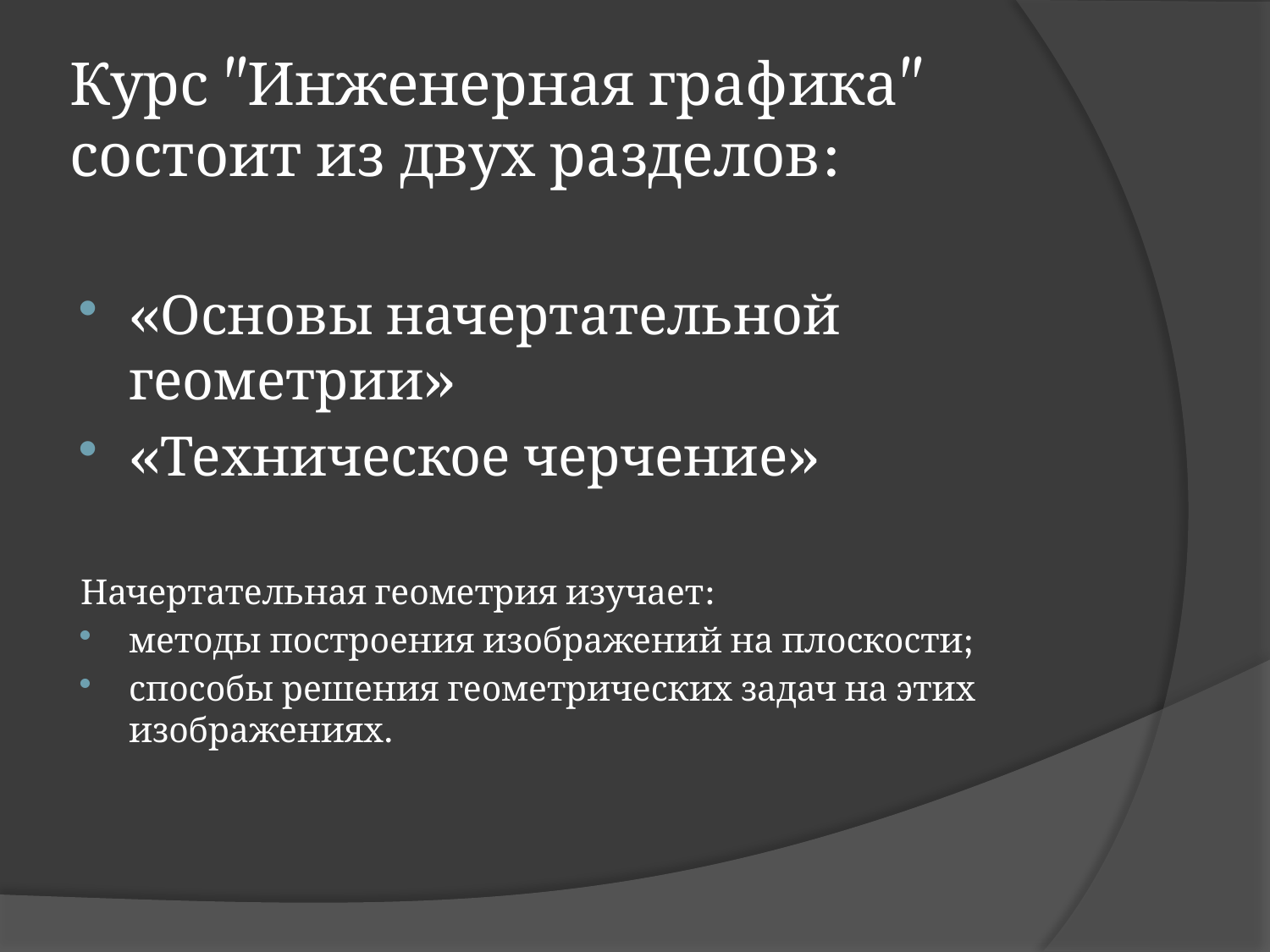

# Курс "Инженерная графика" состоит из двух разделов:

«Основы начертательной геометрии»
«Техническое черчение»

Начертательная геометрия изучает:
методы построения изображений на плоскости;
способы решения геометрических задач на этих изображениях.